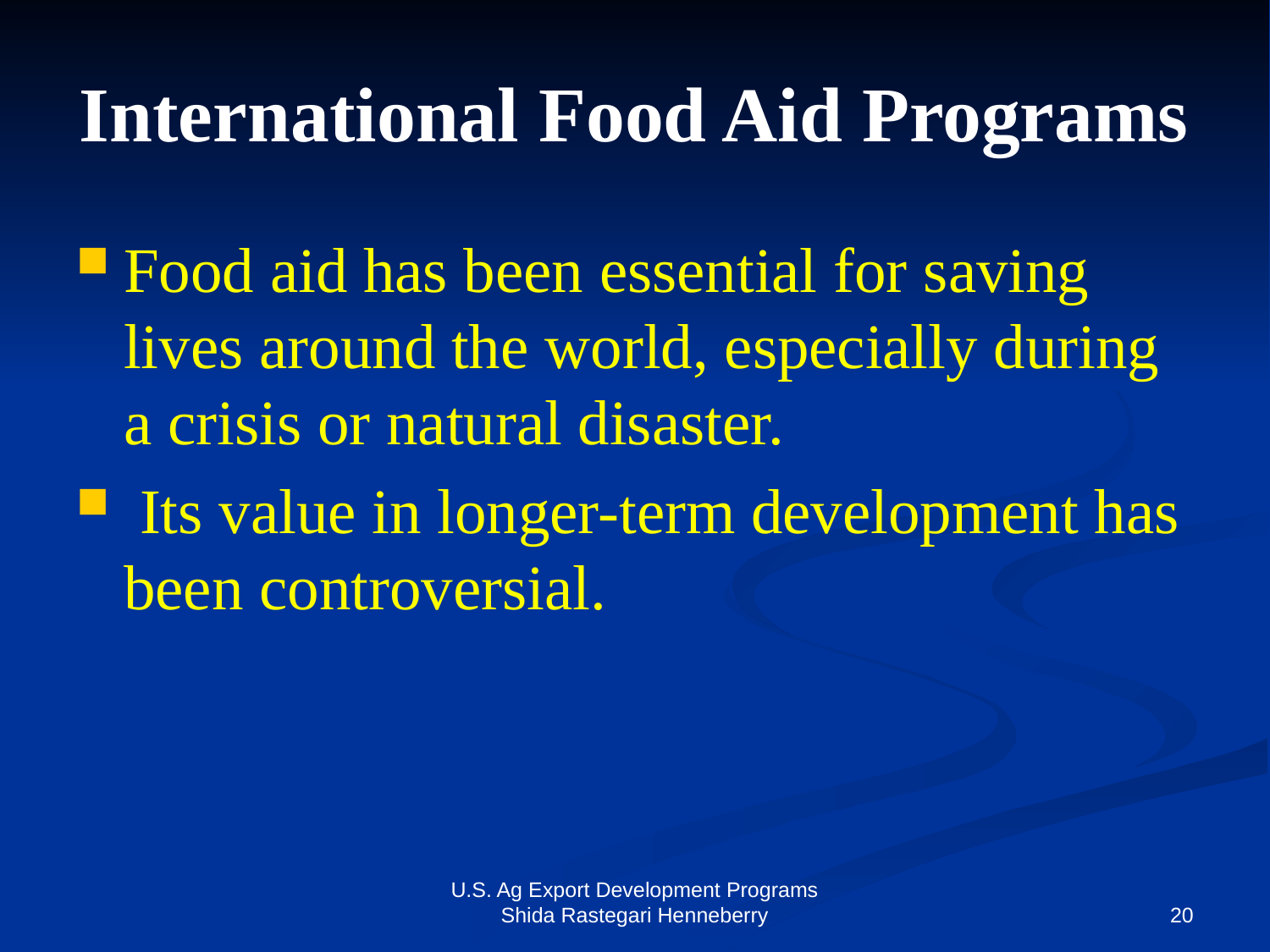

# International Food Aid Programs
Food aid has been essential for saving lives around the world, especially during a crisis or natural disaster.
 Its value in longer-term development has been controversial.

U.S. Ag Export Development Programs Shida Rastegari Henneberry
20